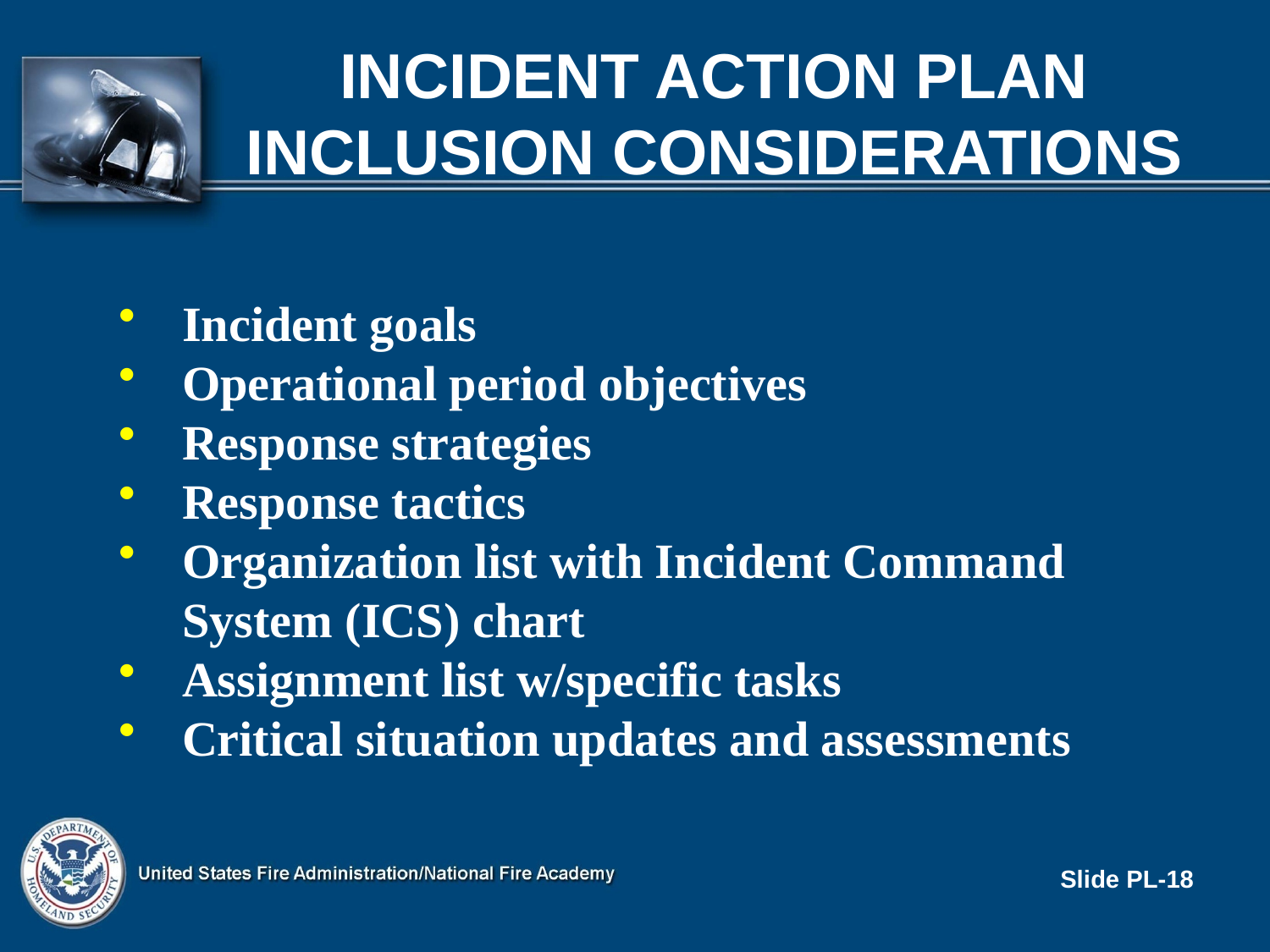

# Incident Action Plan Inclusion Considerations
Incident goals
Operational period objectives
Response strategies
Response tactics
Organization list with Incident Command System (ICS) chart
Assignment list w/specific tasks
Critical situation updates and assessments
Slide PL-18